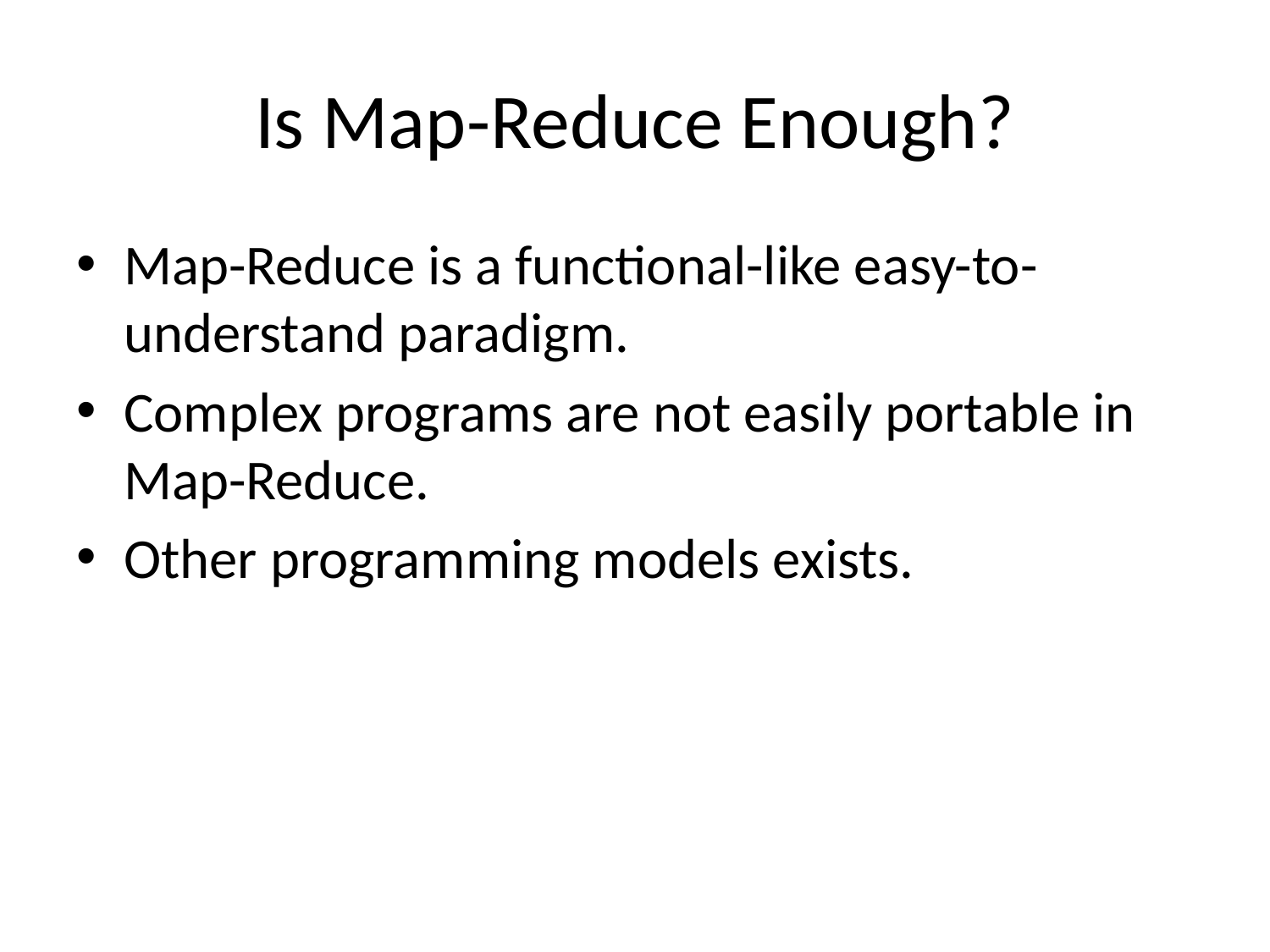

# Is Map-Reduce Enough?
Map-Reduce is a functional-like easy-to-understand paradigm.
Complex programs are not easily portable in Map-Reduce.
Other programming models exists.